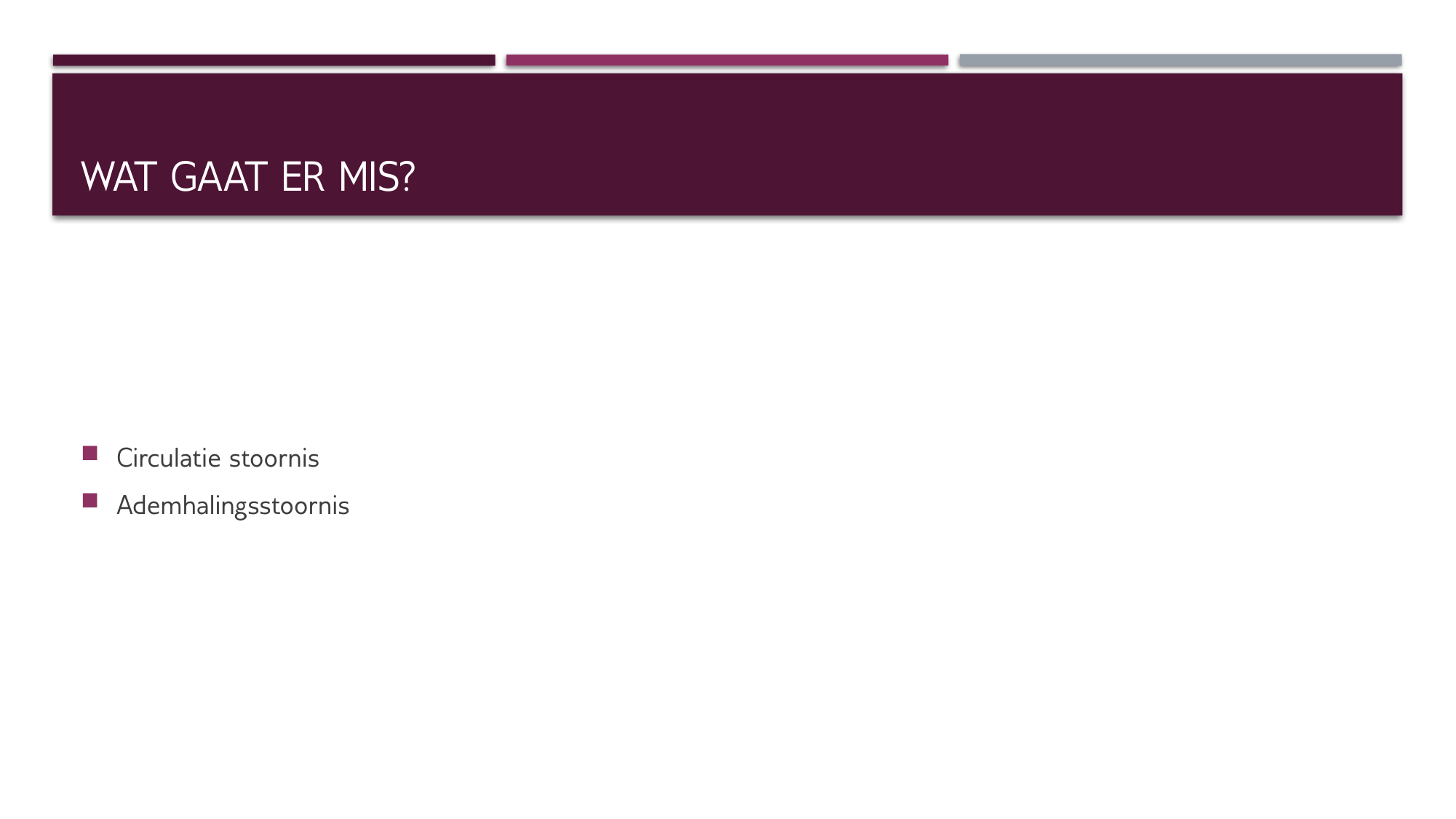

# Wat gaat er mis?
Circulatie stoornis
Ademhalingsstoornis